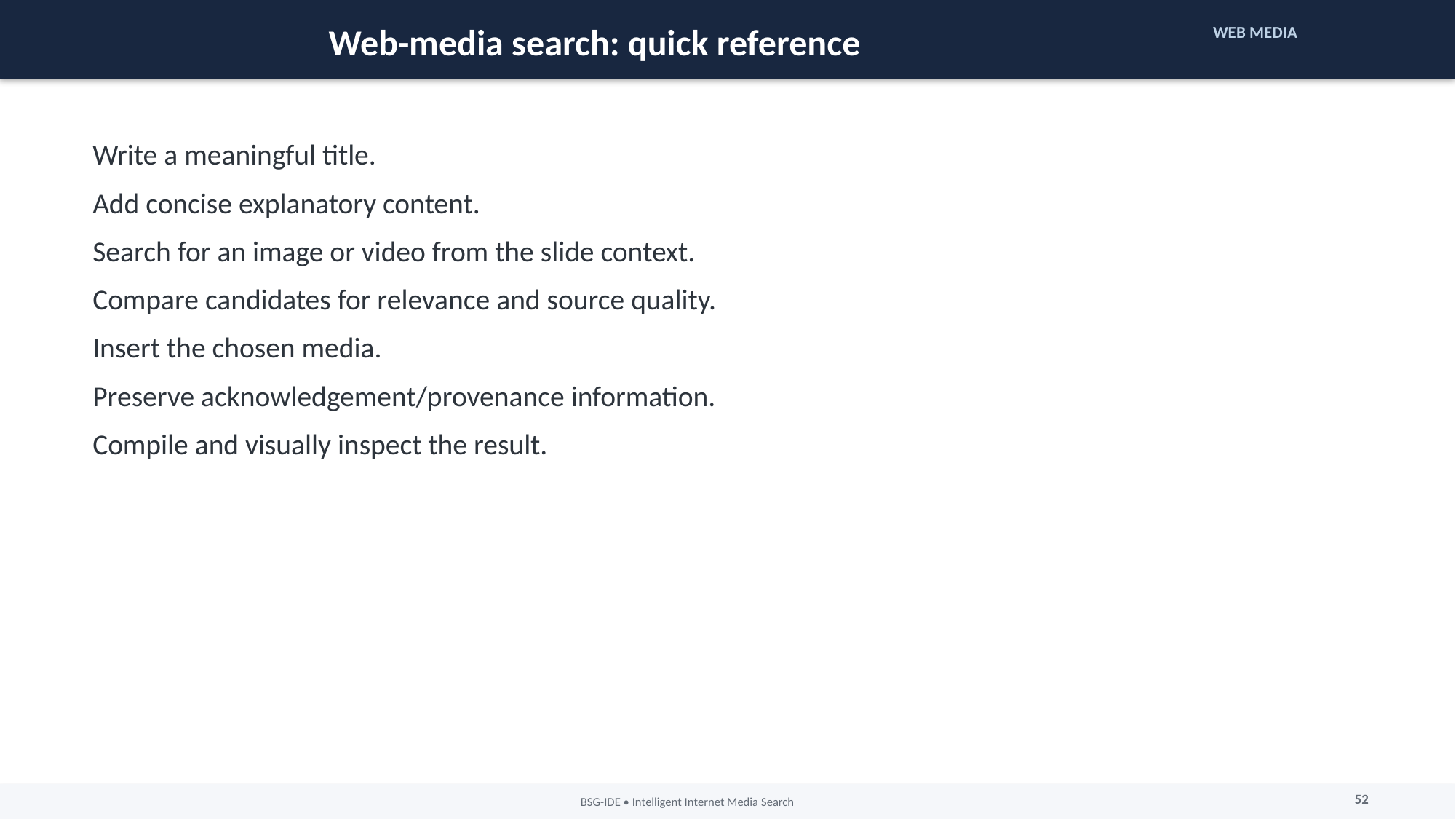

Web-media search: quick reference
WEB MEDIA
Write a meaningful title.
Add concise explanatory content.
Search for an image or video from the slide context.
Compare candidates for relevance and source quality.
Insert the chosen media.
Preserve acknowledgement/provenance information.
Compile and visually inspect the result.

52
BSG-IDE • Intelligent Internet Media Search